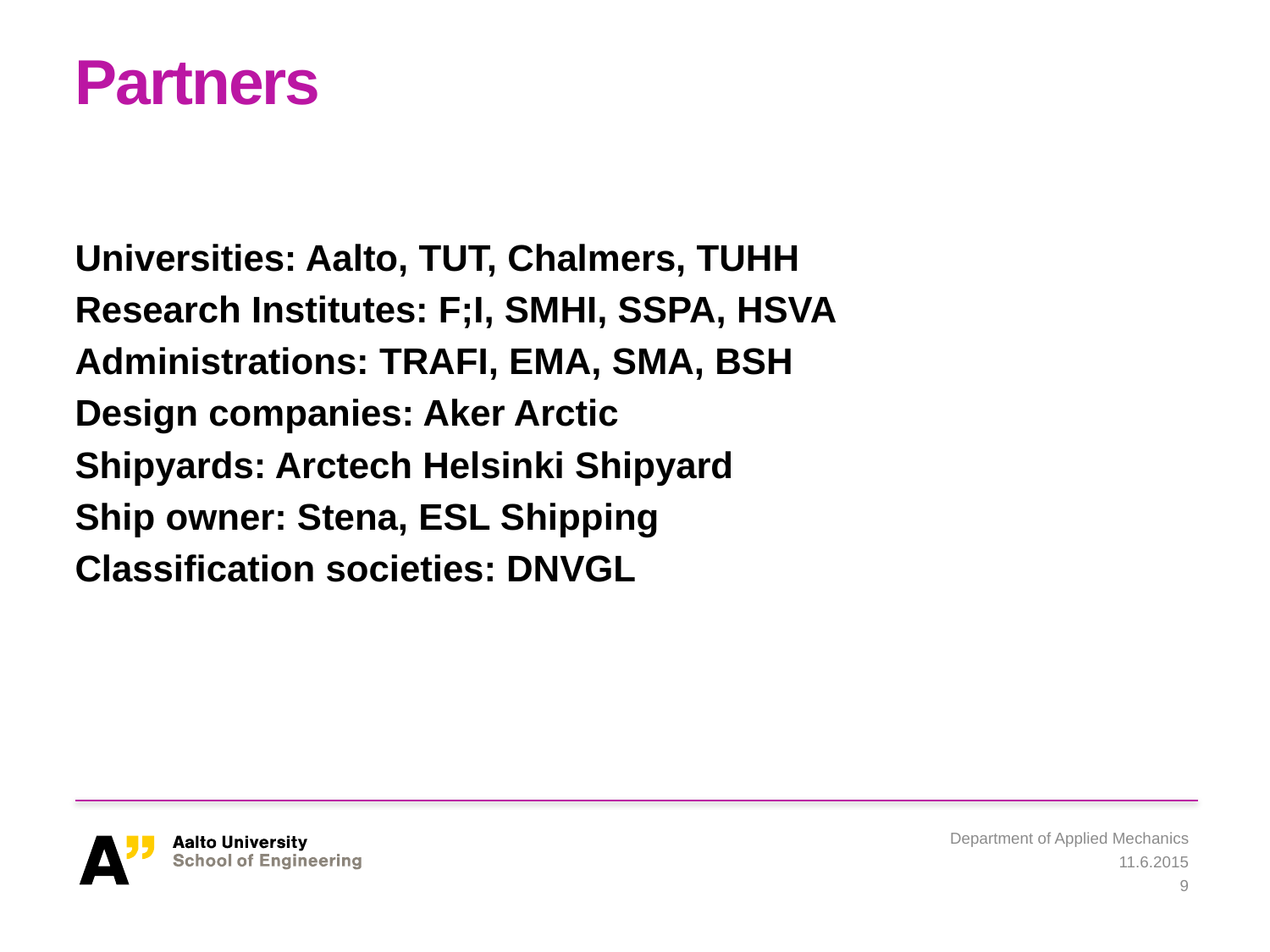

# Partners
Universities: Aalto, TUT, Chalmers, TUHH
Research Institutes: F;I, SMHI, SSPA, HSVA
Administrations: TRAFI, EMA, SMA, BSH
Design companies: Aker Arctic
Shipyards: Arctech Helsinki Shipyard
Ship owner: Stena, ESL Shipping
Classification societies: DNVGL
Department of Applied Mechanics
11.6.2015
9